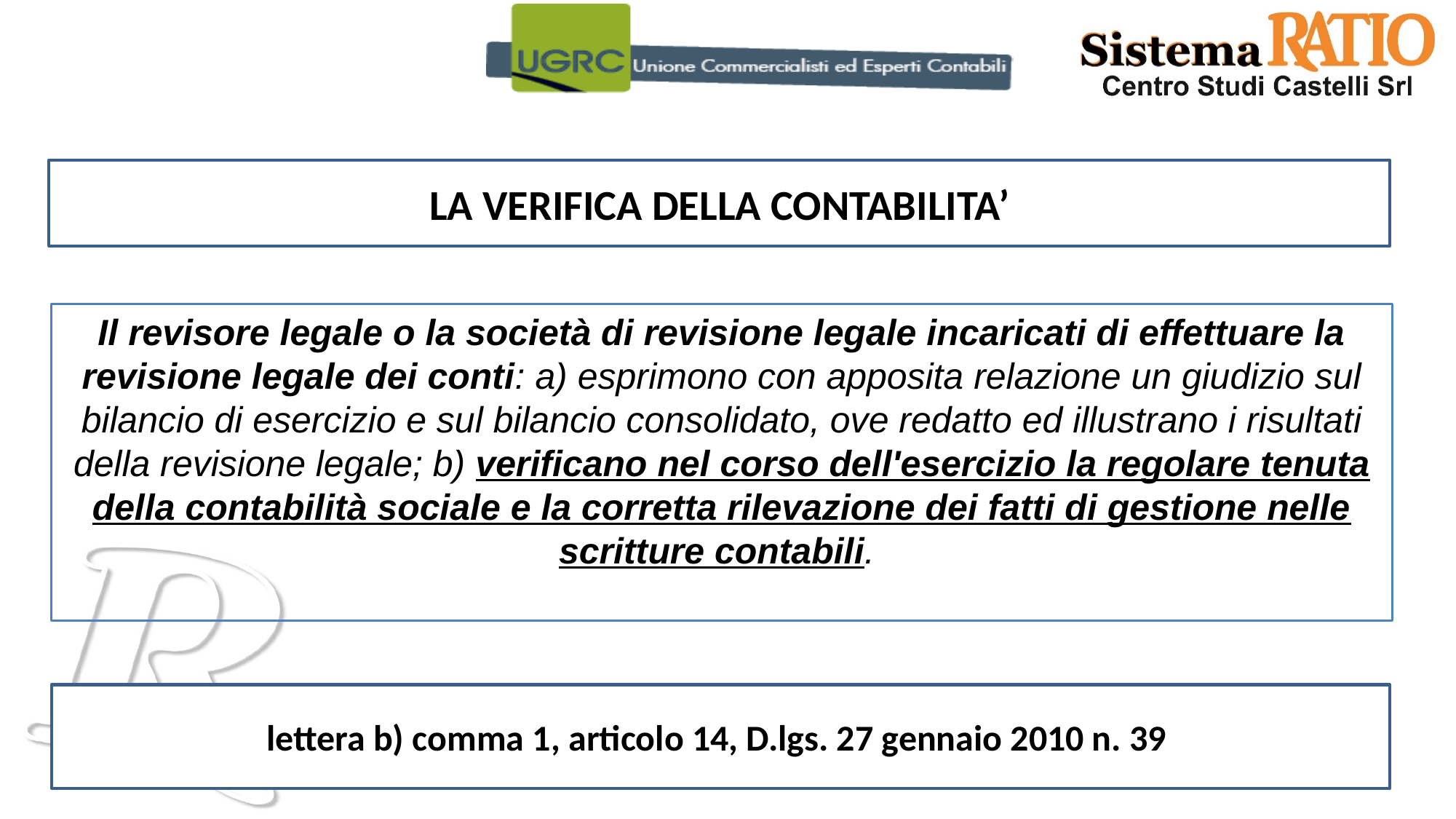

LA VERIFICA DELLA CONTABILITA’
Il revisore legale o la società di revisione legale incaricati di effettuare la revisione legale dei conti: a) esprimono con apposita relazione un giudizio sul bilancio di esercizio e sul bilancio consolidato, ove redatto ed illustrano i risultati della revisione legale; b) verificano nel corso dell'esercizio la regolare tenuta della contabilità sociale e la corretta rilevazione dei fatti di gestione nelle scritture contabili.

lettera b) comma 1, articolo 14, D.lgs. 27 gennaio 2010 n. 39